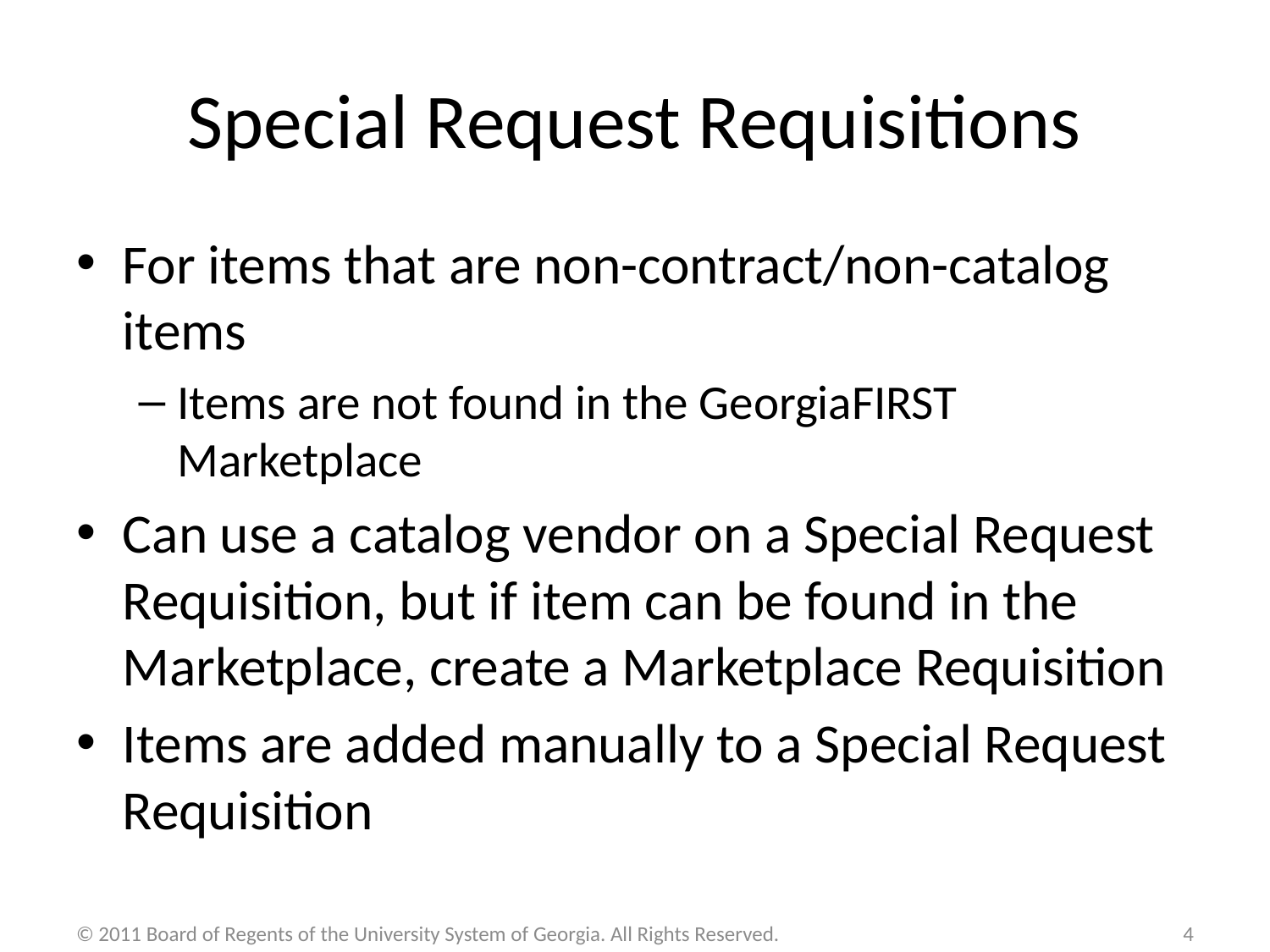

# Special Request Requisitions
For items that are non-contract/non-catalog items
Items are not found in the GeorgiaFIRST Marketplace
Can use a catalog vendor on a Special Request Requisition, but if item can be found in the Marketplace, create a Marketplace Requisition
Items are added manually to a Special Request Requisition
© 2011 Board of Regents of the University System of Georgia. All Rights Reserved.
4